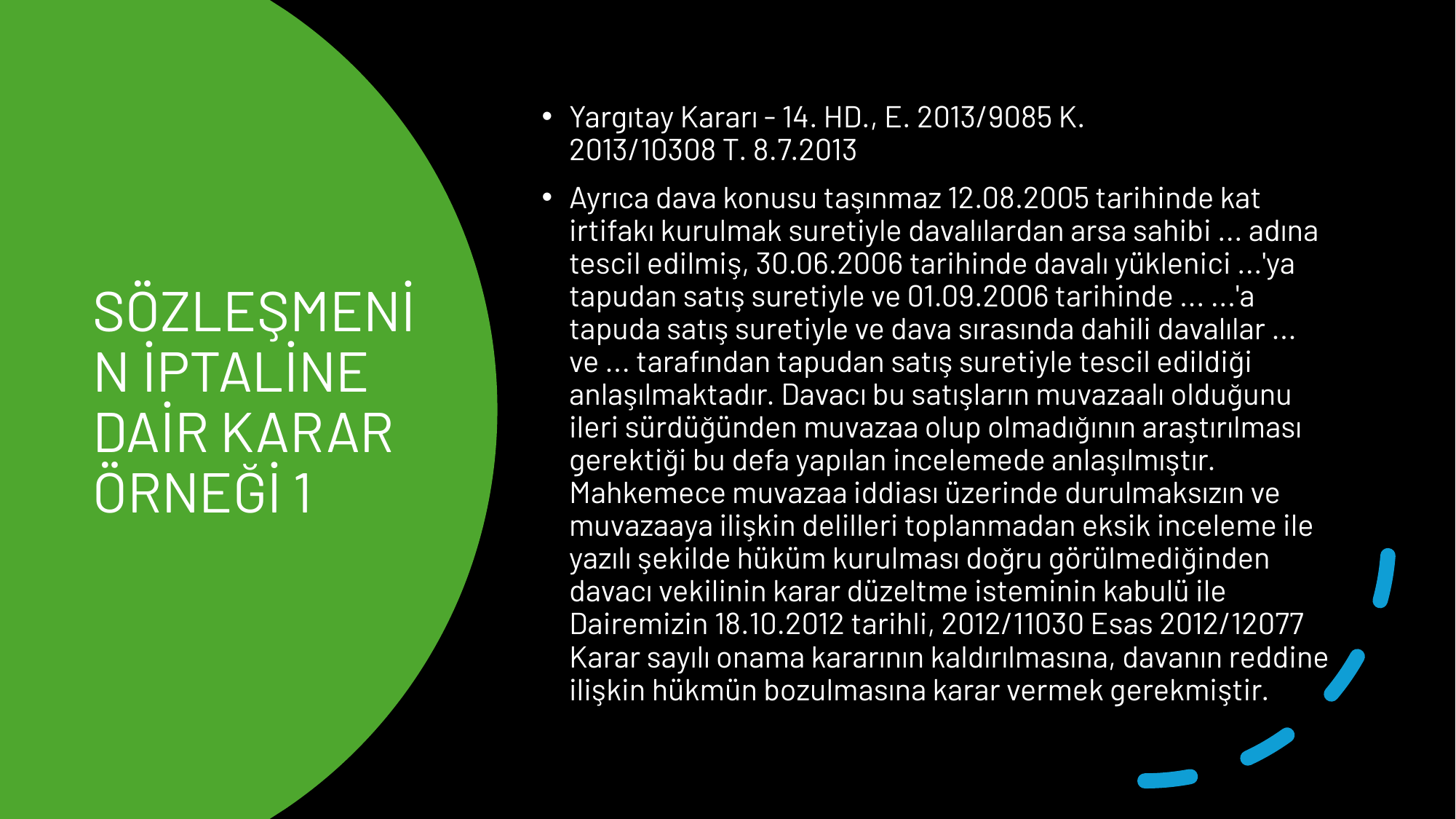

Yargıtay Kararı - 14. HD., E. 2013/9085 K. 2013/10308 T. 8.7.2013
Ayrıca dava konusu taşınmaz 12.08.2005 tarihinde kat irtifakı kurulmak suretiyle davalılardan arsa sahibi ... adına tescil edilmiş, 30.06.2006 tarihinde davalı yüklenici ...'ya tapudan satış suretiyle ve 01.09.2006 tarihinde ... ...'a tapuda satış suretiyle ve dava sırasında dahili davalılar ... ve ... tarafından tapudan satış suretiyle tescil edildiği anlaşılmaktadır. Davacı bu satışların muvazaalı olduğunu ileri sürdüğünden muvazaa olup olmadığının araştırılması gerektiği bu defa yapılan incelemede anlaşılmıştır. Mahkemece muvazaa iddiası üzerinde durulmaksızın ve muvazaaya ilişkin delilleri toplanmadan eksik inceleme ile yazılı şekilde hüküm kurulması doğru görülmediğinden davacı vekilinin karar düzeltme isteminin kabulü ile Dairemizin 18.10.2012 tarihli, 2012/11030 Esas 2012/12077 Karar sayılı onama kararının kaldırılmasına, davanın reddine ilişkin hükmün bozulmasına karar vermek gerekmiştir.
# SÖZLEŞMENİN İPTALİNE DAİR KARAR ÖRNEĞİ 1